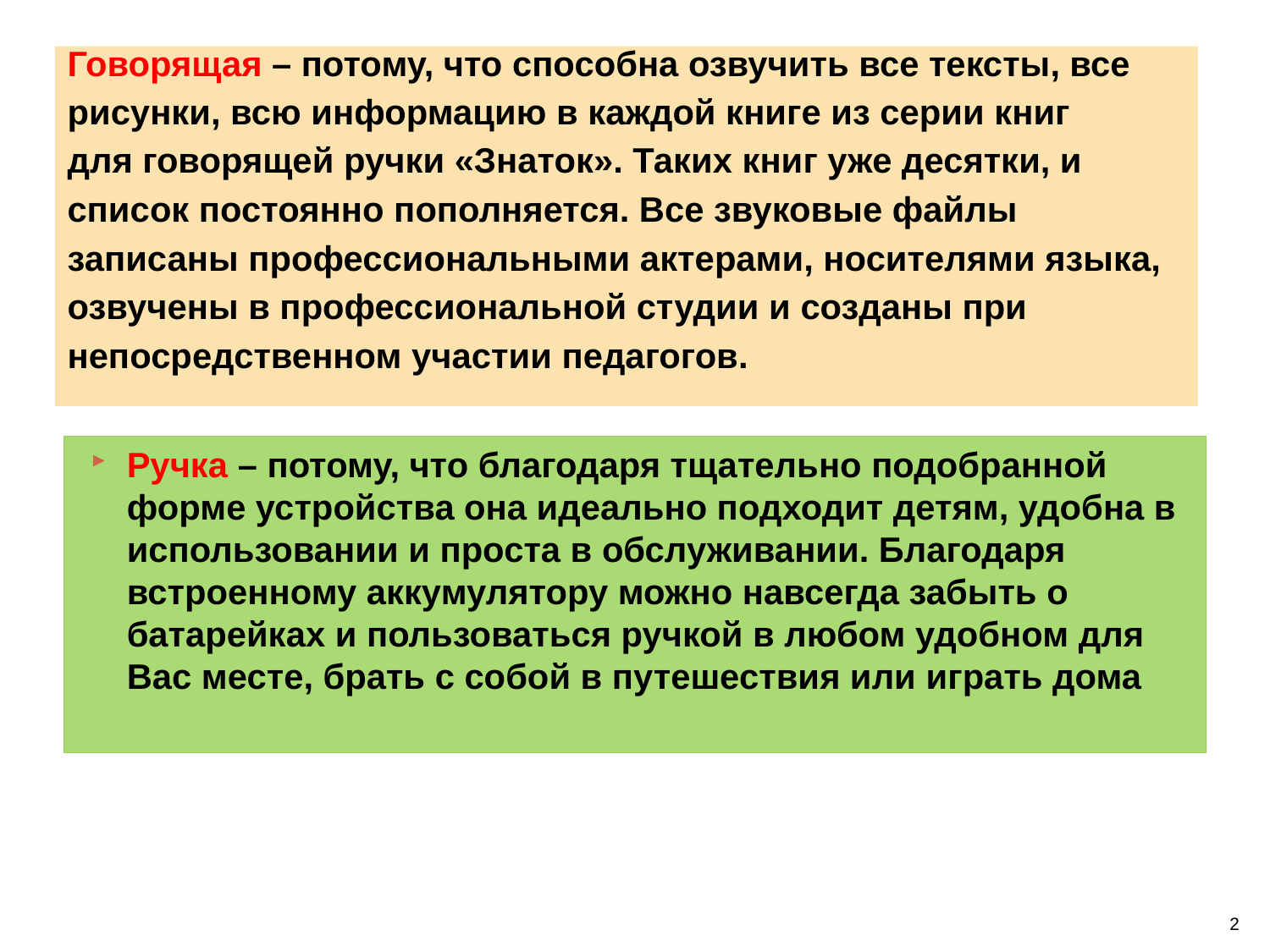

# Говорящая – потому, что способна озвучить все тексты, все рисунки, всю информацию в каждой книге из серии книг для говорящей ручки «Знаток». Таких книг уже десятки, и список постоянно пополняется. Все звуковые файлы записаны профессиональными актерами, носителями языка, озвучены в профессиональной студии и созданы при непосредственном участии педагогов.
Ручка – потому, что благодаря тщательно подобранной форме устройства она идеально подходит детям, удобна в использовании и проста в обслуживании. Благодаря встроенному аккумулятору можно навсегда забыть о батарейках и пользоваться ручкой в любом удобном для Вас месте, брать с собой в путешествия или играть дома

2